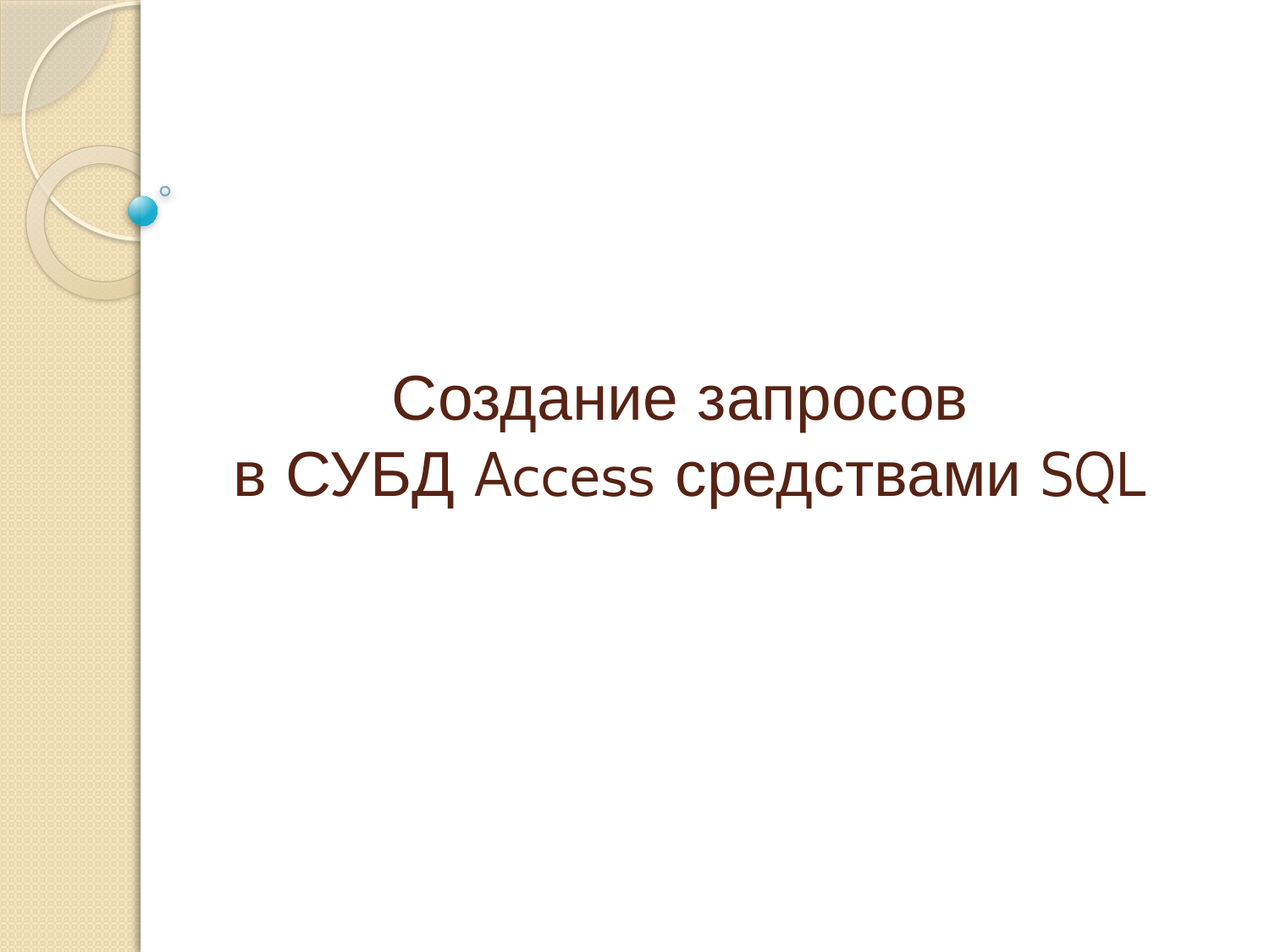

# Создание запросов в СУБД Access средствами SQL